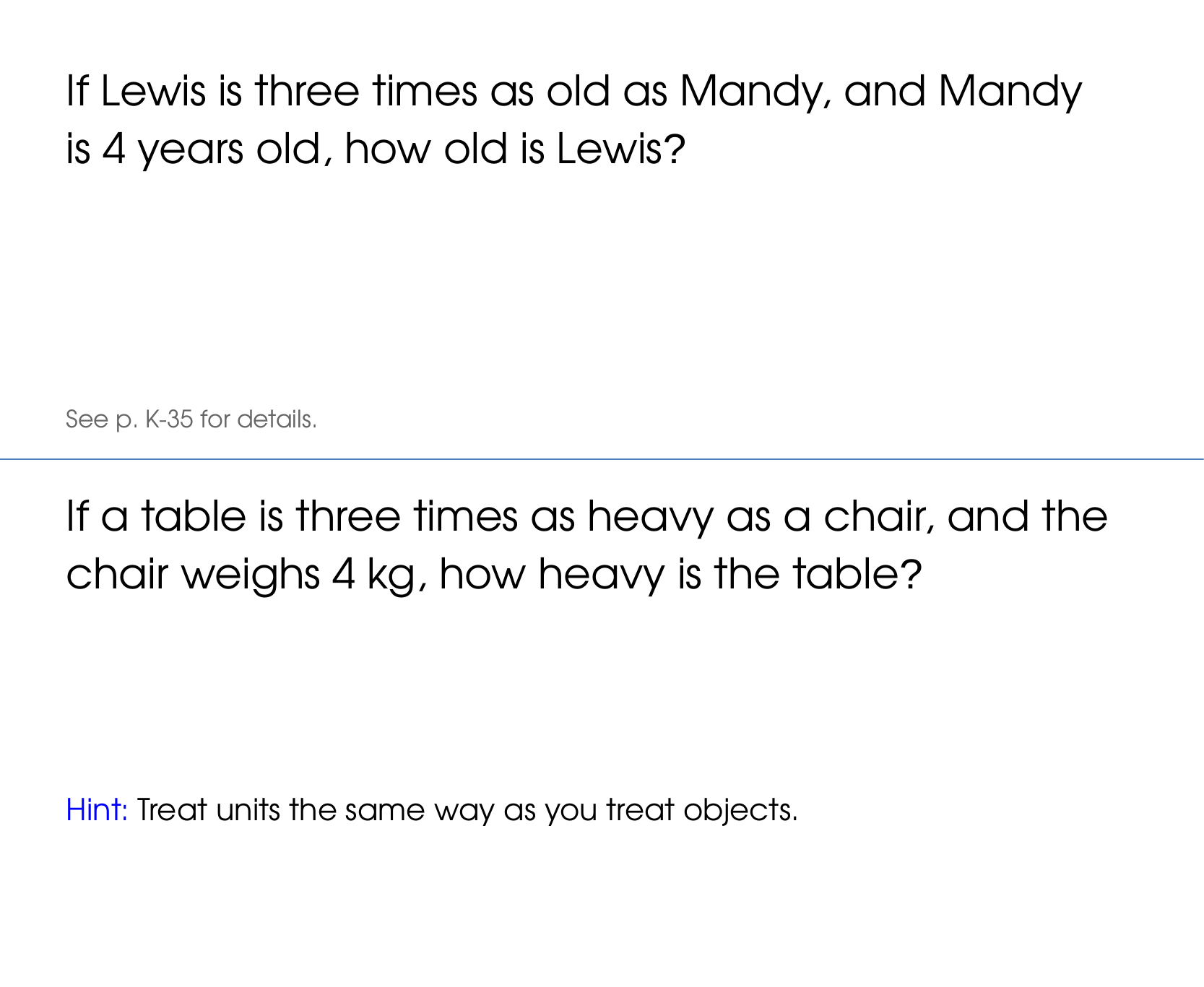

If Lewis is three times as old as Mandy, and Mandy is 4 years old, how old is Lewis?
See p. K-35 for details.
If a table is three times as heavy as a chair, and the chair weighs 4 kg, how heavy is the table?
Hint: Treat units the same way as you treat objects.